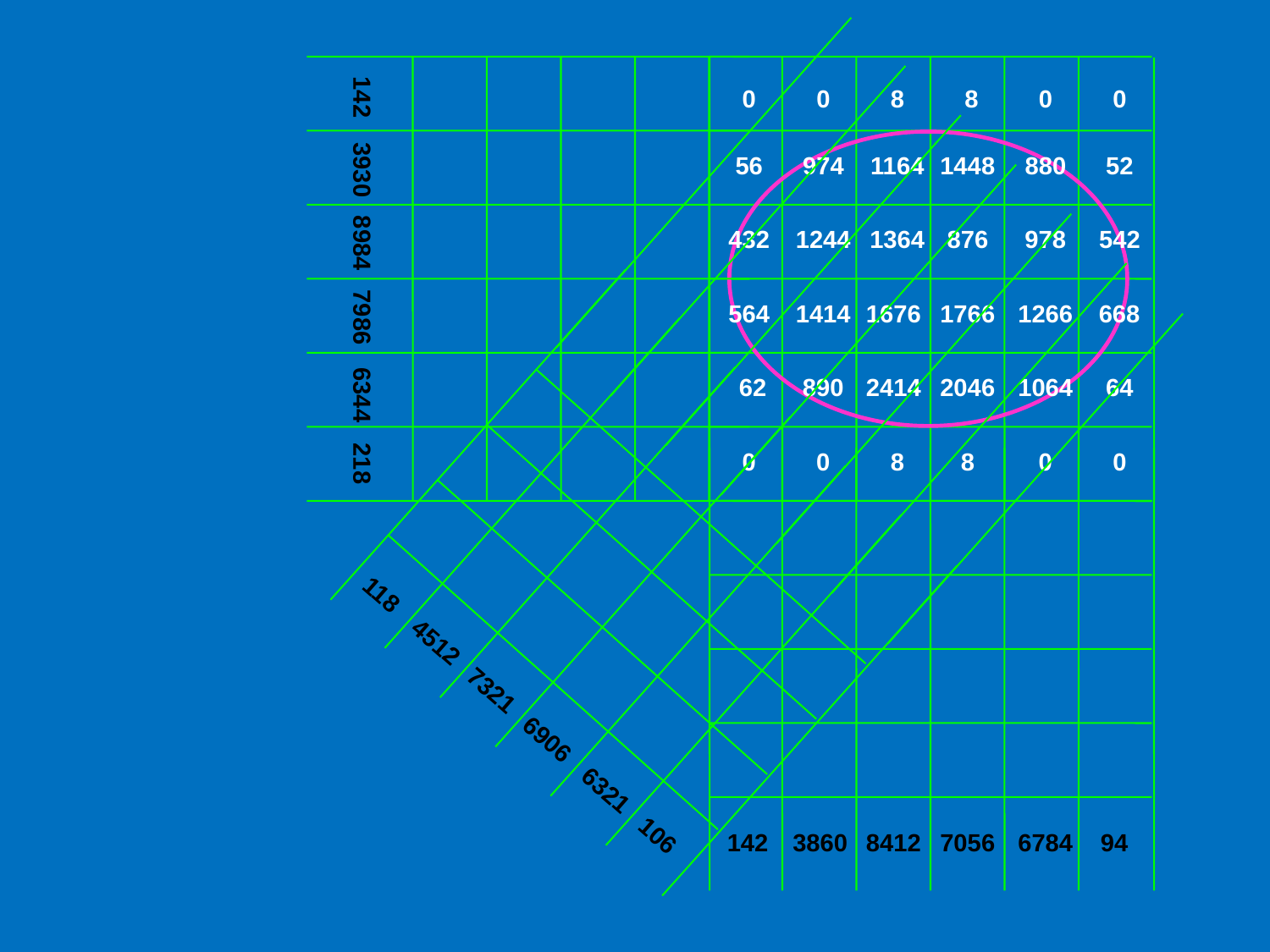

118
4512
7321
6906
6321
106

142
3930
8984
7986
6344
218

0
0
8
8
0
0
56
974
1164
1448
880
52
432
1244
1364
876
978
542
564
1414
1676
1766
1266
668
62
890
2414
2046
1064
64
0
0
8
8
0
0

142
3860
8412
7056
6784
94